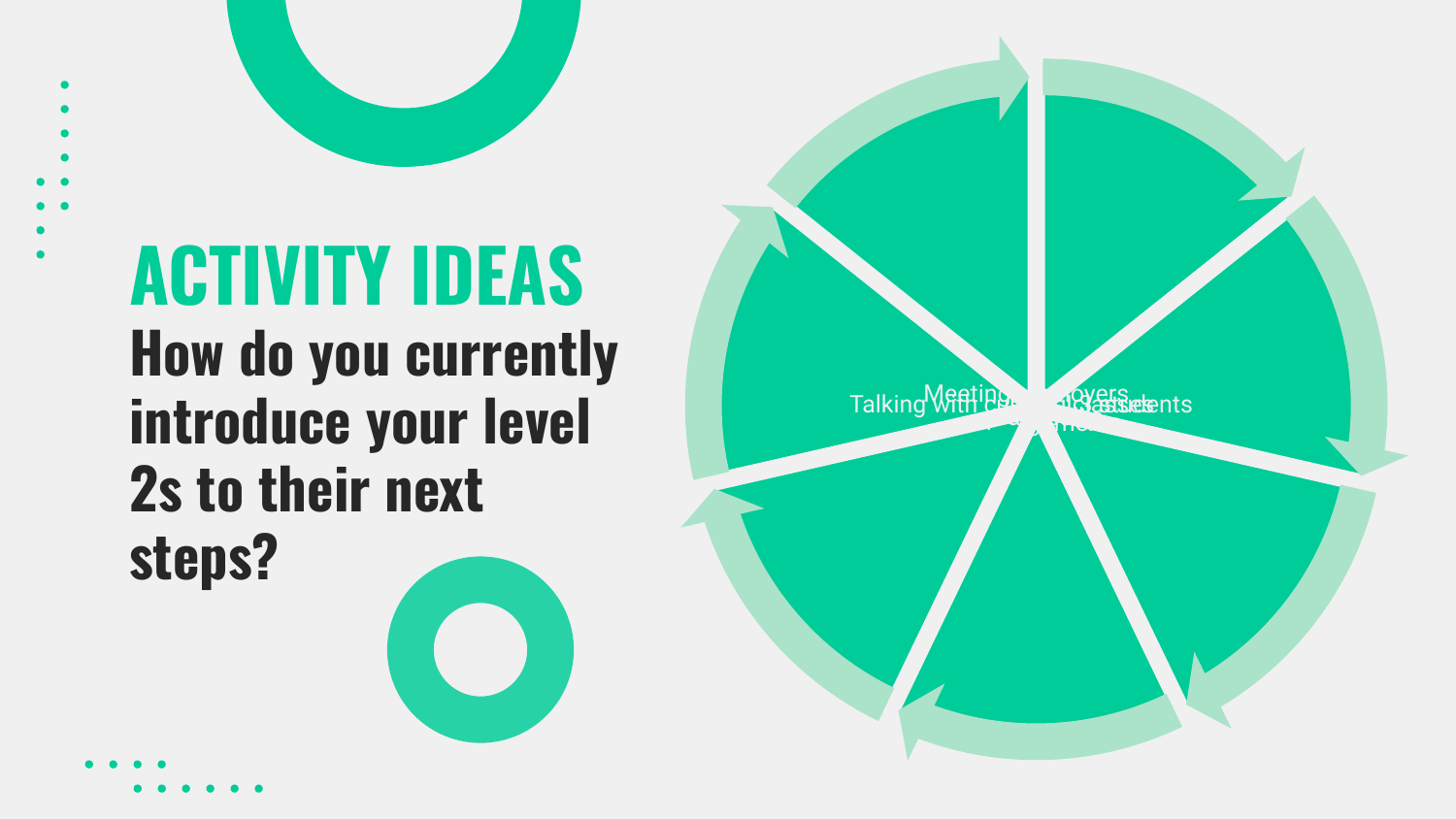

Taster sessions
Shadowing classes
Interviews
L3 assignments
L3 practical’s
Talking with current L3 students
Meeting employers
# ACTIVITY IDEAS How do you currently introduce your level 2s to their next steps?